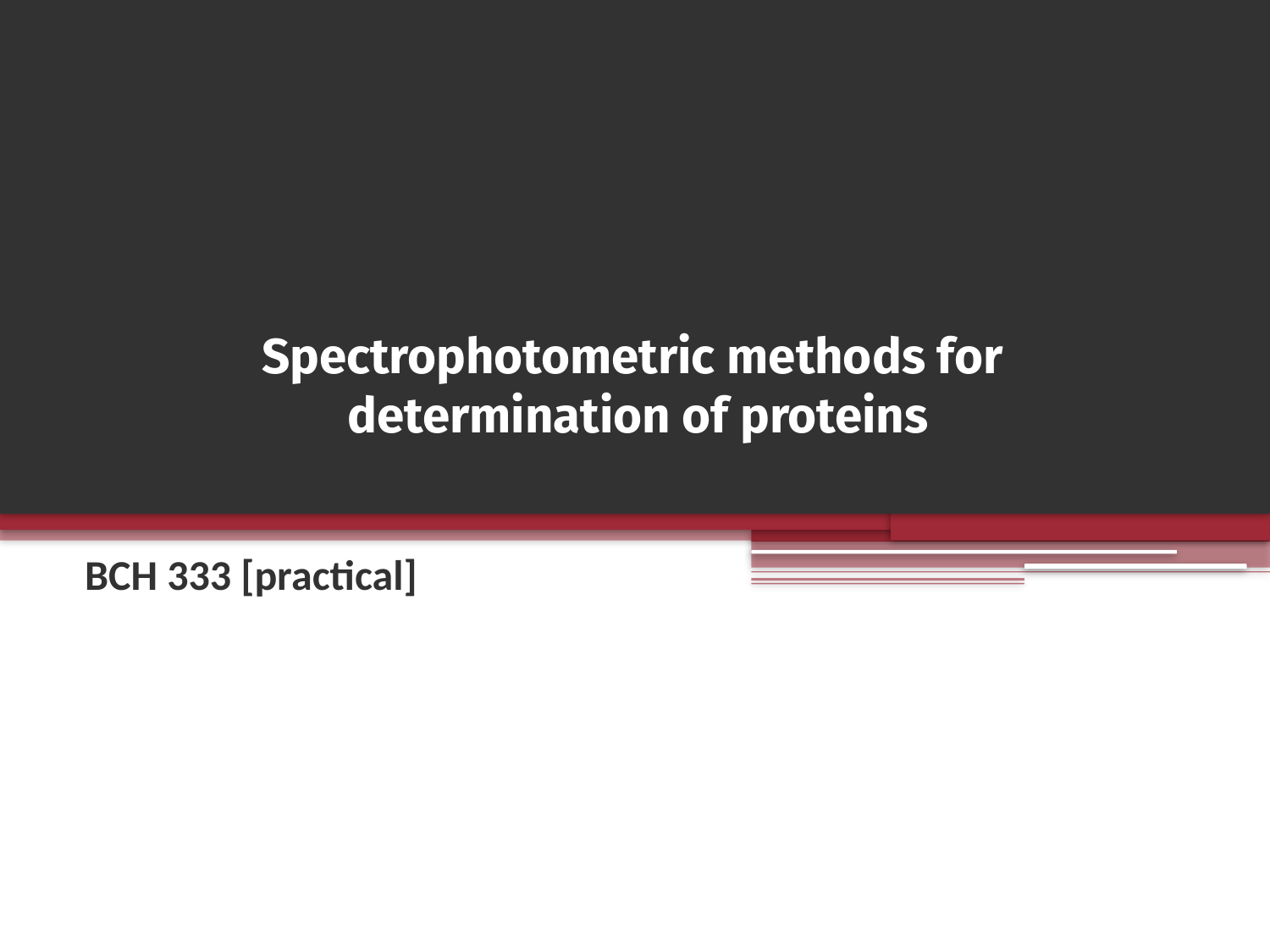

# Spectrophotometric methods for determination of proteins
BCH 333 [practical]